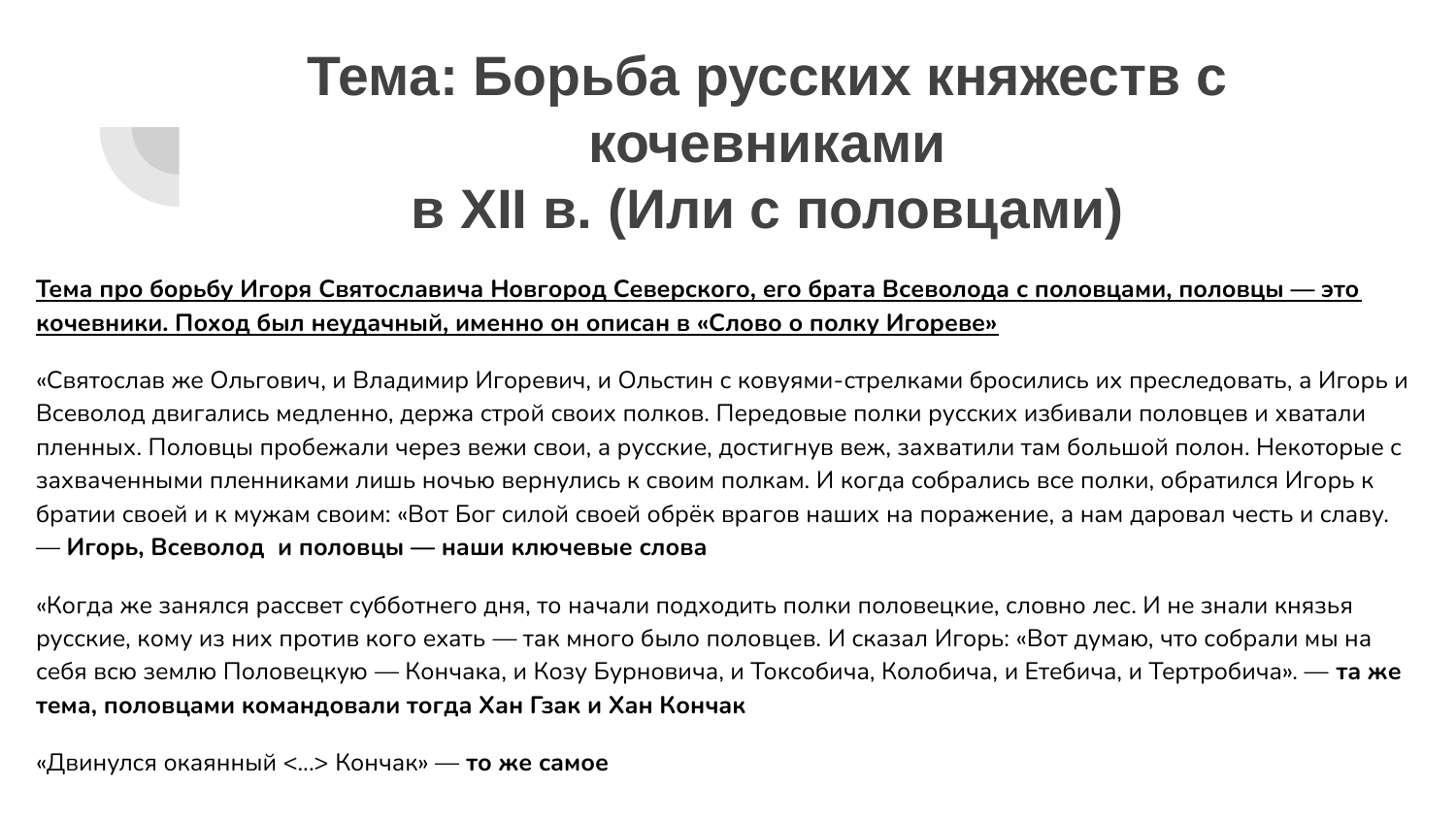

# Тема: Борьба русских княжеств с кочевниками
в XII в. (Или с половцами)
Тема про борьбу Игоря Святославича Новгород Северского, его брата Всеволода с половцами, половцы — это кочевники. Поход был неудачный, именно он описан в «Слово о полку Игореве»
«Святослав же Ольгович, и Владимир Игоревич, и Ольстин с ковуями-стрелками бросились их преследовать, а Игорь и Всеволод двигались медленно, держа строй своих полков. Передовые полки русских избивали половцев и хватали пленных. Половцы пробежали через вежи свои, а русские, достигнув веж, захватили там большой полон. Некоторые с захваченными пленниками лишь ночью вернулись к своим полкам. И когда собрались все полки, обратился Игорь к братии своей и к мужам своим: «Вот Бог силой своей обрёк врагов наших на поражение, а нам даровал честь и славу. — Игорь, Всеволод  и половцы — наши ключевые слова
«Когда же занялся рассвет субботнего дня, то начали подходить полки половецкие, словно лес. И не знали князья русские, кому из них против кого ехать  — так много было половцев. И сказал Игорь: «Вот думаю, что собрали мы на себя всю землю Половецкую  — Кончака, и Козу Бурновича, и Токсобича, Колобича, и Етебича, и Тертробича». — та же тема, половцами командовали тогда Хан Гзак и Хан Кончак
«Двинулся окаянный <...> Кончак» — то же самое